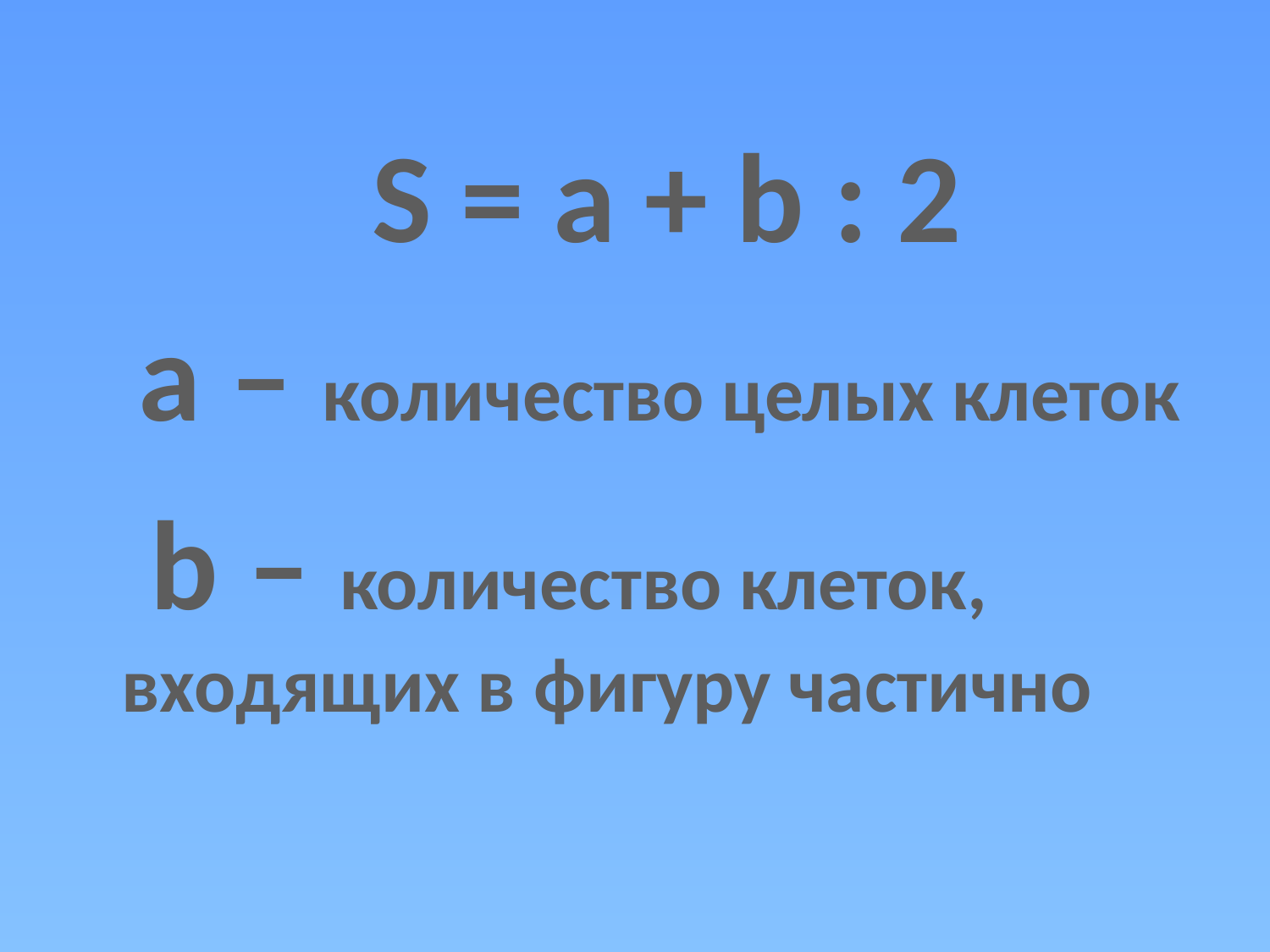

S = a + b : 2
a – количество целых клеток
 b – количество клеток,
входящих в фигуру частично